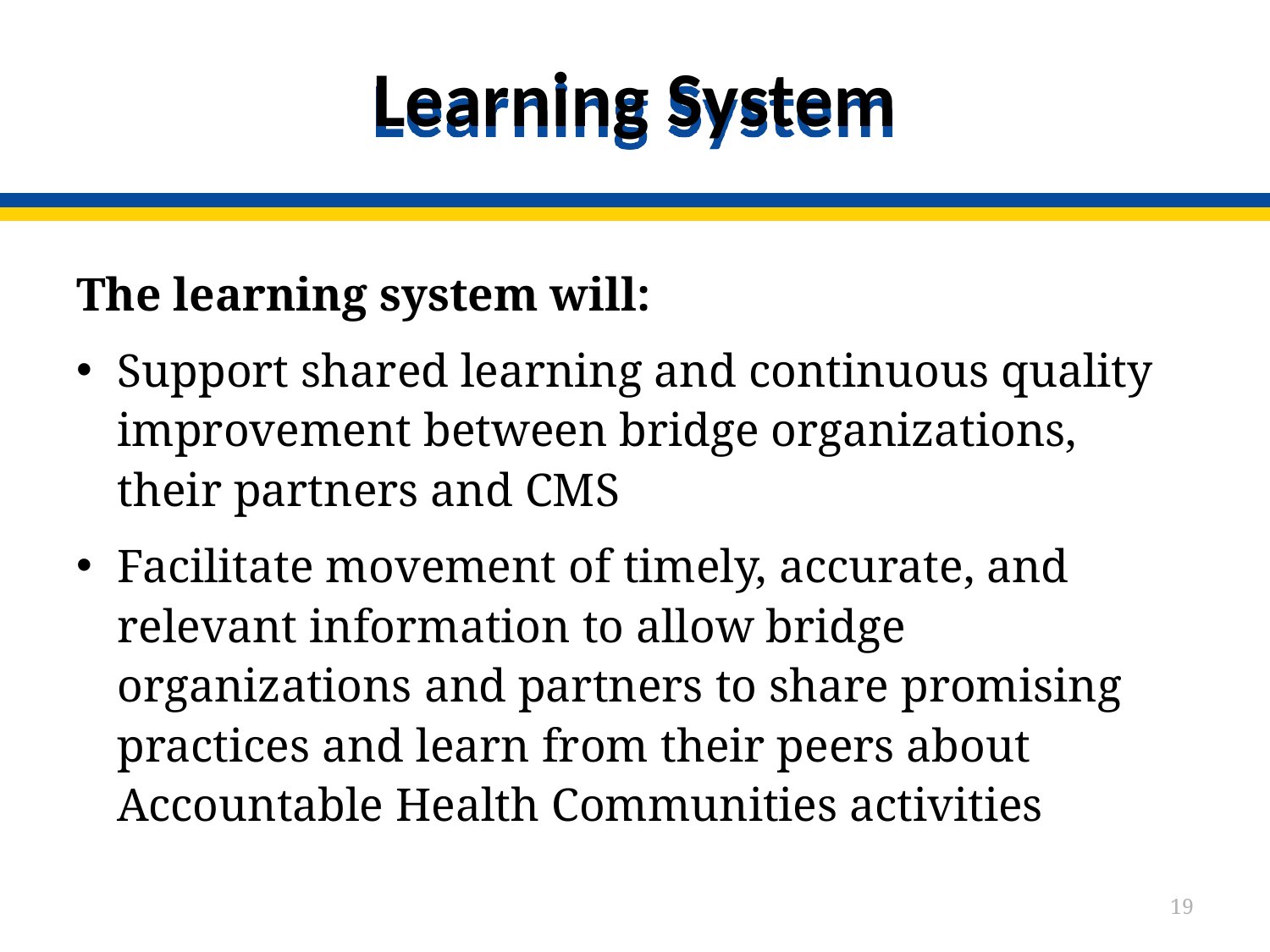

# Learning System
The learning system will:
Support shared learning and continuous quality improvement between bridge organizations, their partners and CMS
Facilitate movement of timely, accurate, and relevant information to allow bridge organizations and partners to share promising practices and learn from their peers about Accountable Health Communities activities
19